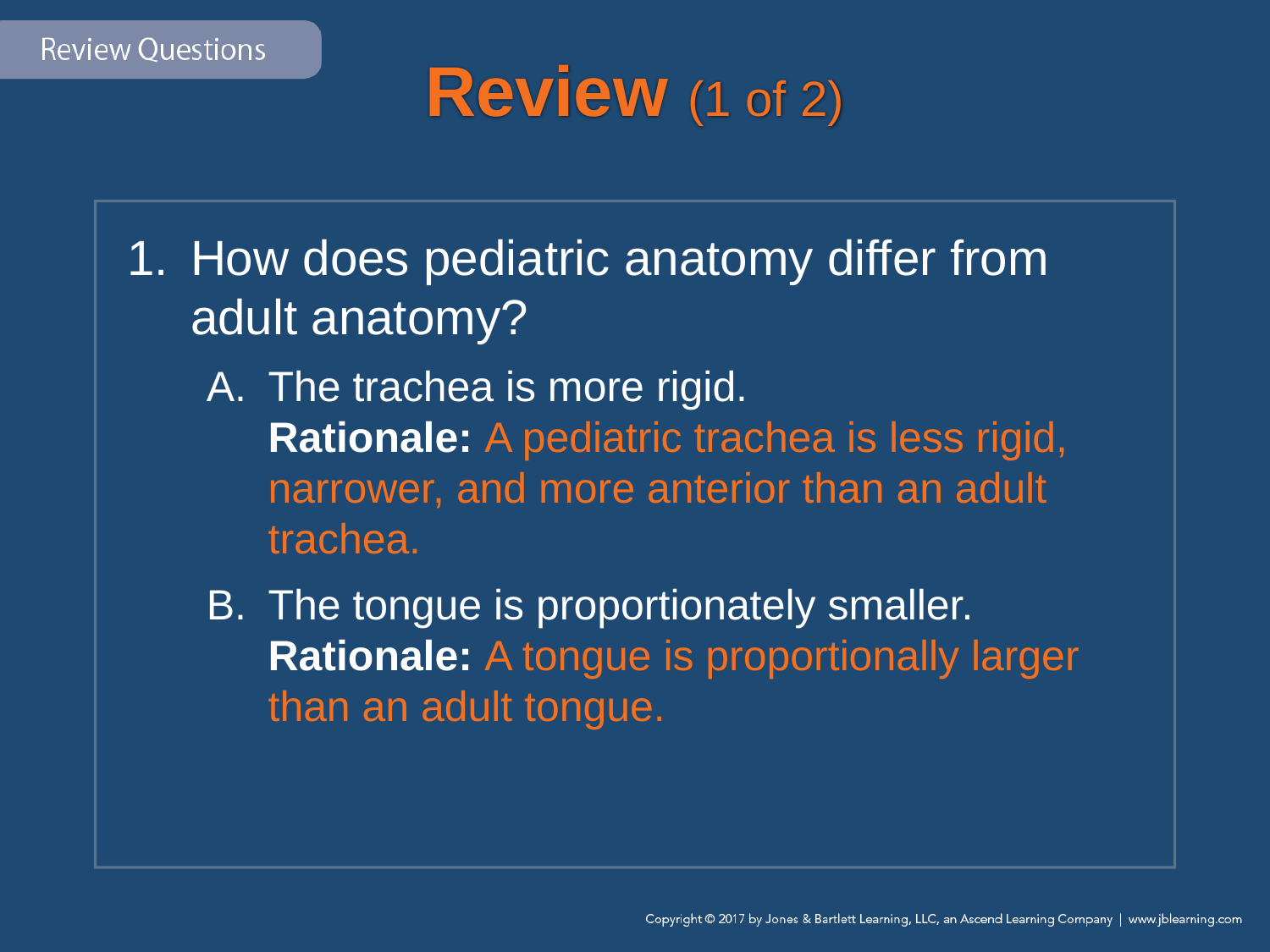

# Review (1 of 2)
How does pediatric anatomy differ from adult anatomy?
The trachea is more rigid.
Rationale: A pediatric trachea is less rigid, narrower, and more anterior than an adult trachea.
The tongue is proportionately smaller.
Rationale: A tongue is proportionally larger than an adult tongue.